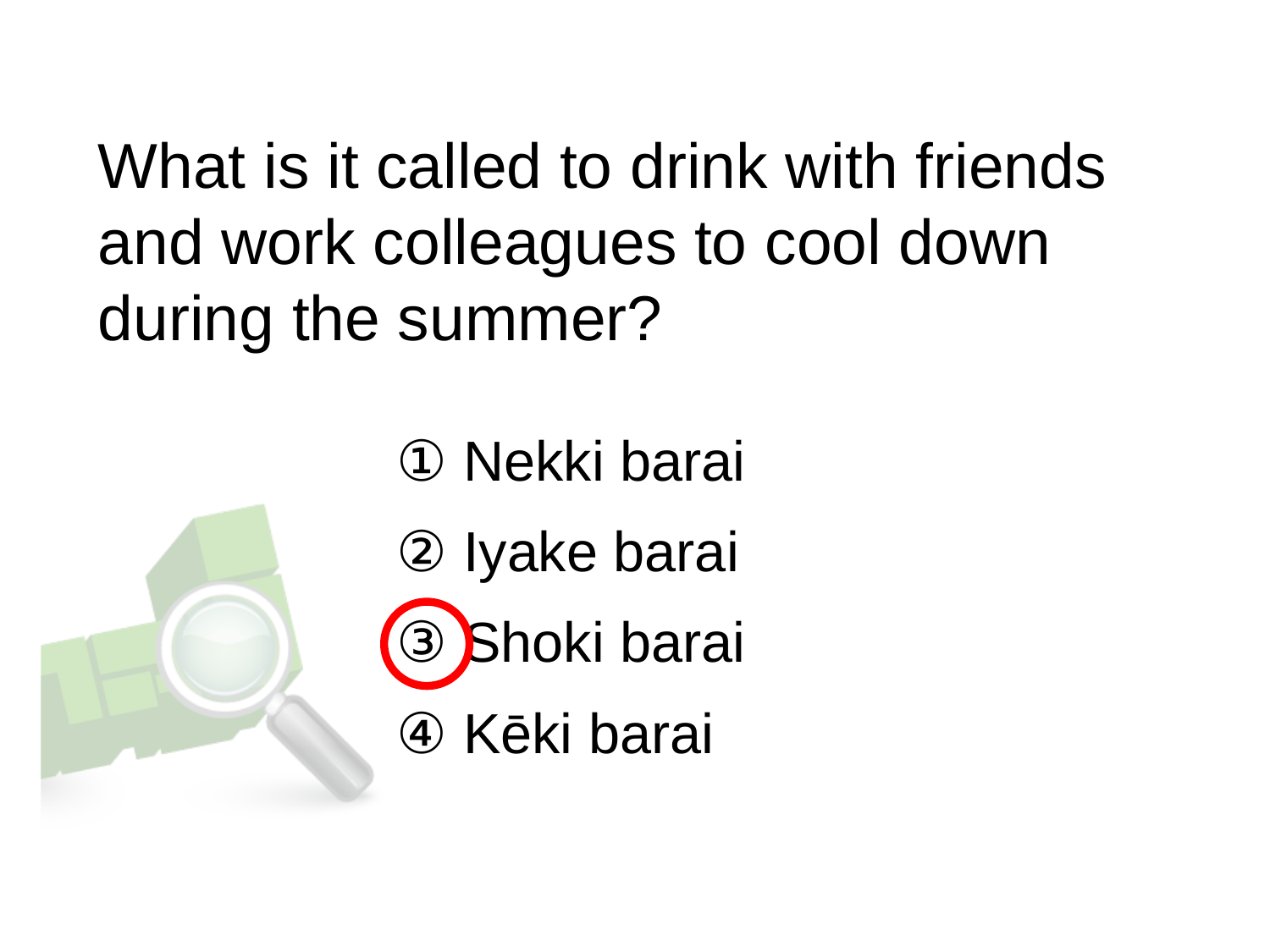

# What is it called to drink with friends and work colleagues to cool down during the summer?
① Nekki barai
② Iyake barai
③ Shoki barai
④ Kēki barai